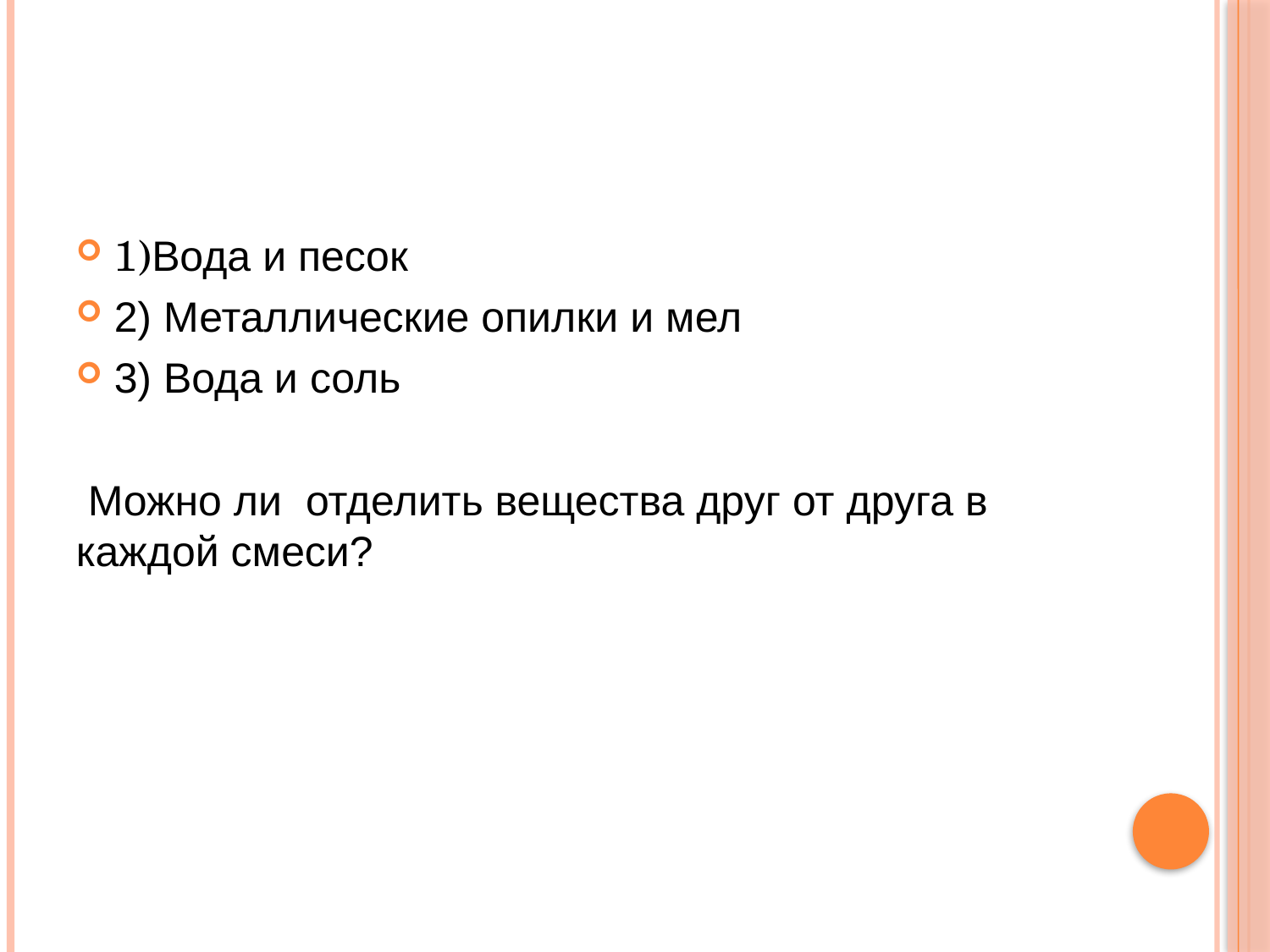

#
1)Вода и песок
2) Металлические опилки и мел
3) Вода и соль

 Можно ли  отделить вещества друг от друга в каждой смеси?